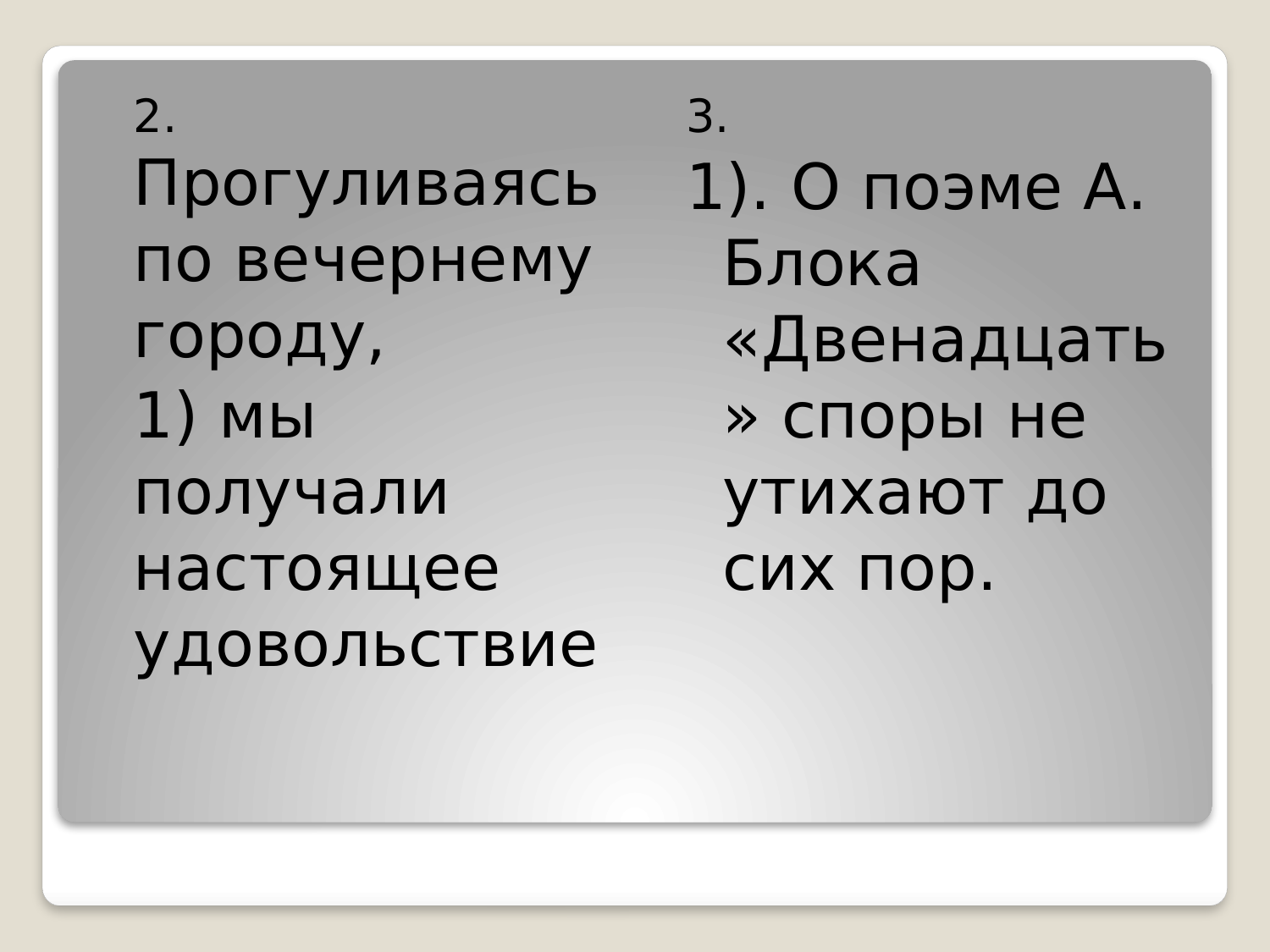

2. Прогуливаясь по вечернему городу,
	1) мы получали настоящее удовольствие

3.
1). О поэме А. Блока «Двенадцать» споры не утихают до сих пор.

#